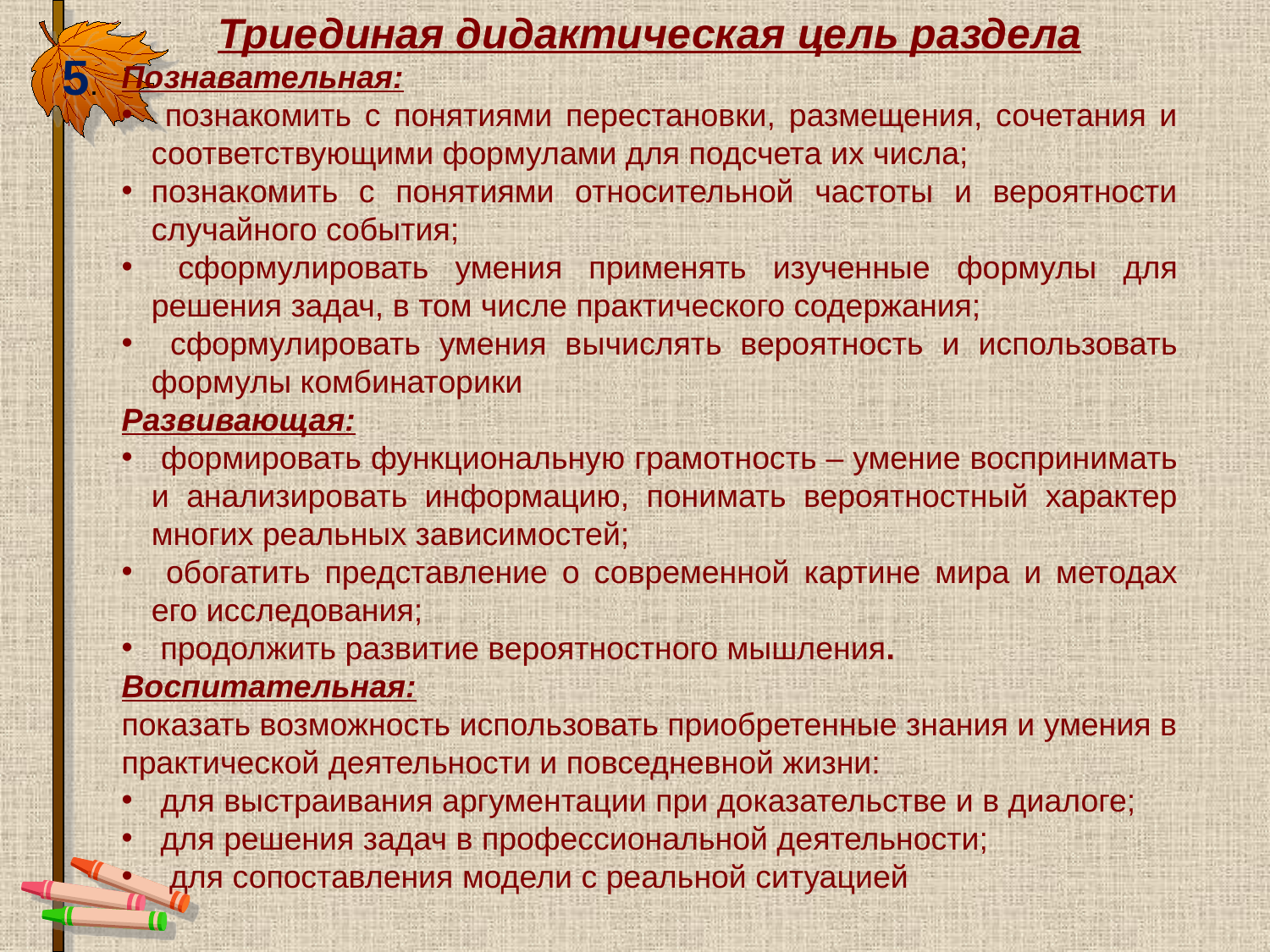

Триединая дидактическая цель раздела
Познавательная:
 познакомить с понятиями перестановки, размещения, сочетания и соответствующими формулами для подсчета их числа;
познакомить с понятиями относительной частоты и вероятности случайного события;
 сформулировать умения применять изученные формулы для решения задач, в том числе практического содержания;
 сформулировать умения вычислять вероятность и использовать формулы комбинаторики
Развивающая:
 формировать функциональную грамотность – умение воспринимать и анализировать информацию, понимать вероятностный характер многих реальных зависимостей;
 обогатить представление о современной картине мира и методах его исследования;
 продолжить развитие вероятностного мышления.
Воспитательная:
показать возможность использовать приобретенные знания и умения в практической деятельности и повседневной жизни:
 для выстраивания аргументации при доказательстве и в диалоге;
 для решения задач в профессиональной деятельности;
  для сопоставления модели с реальной ситуацией

5.